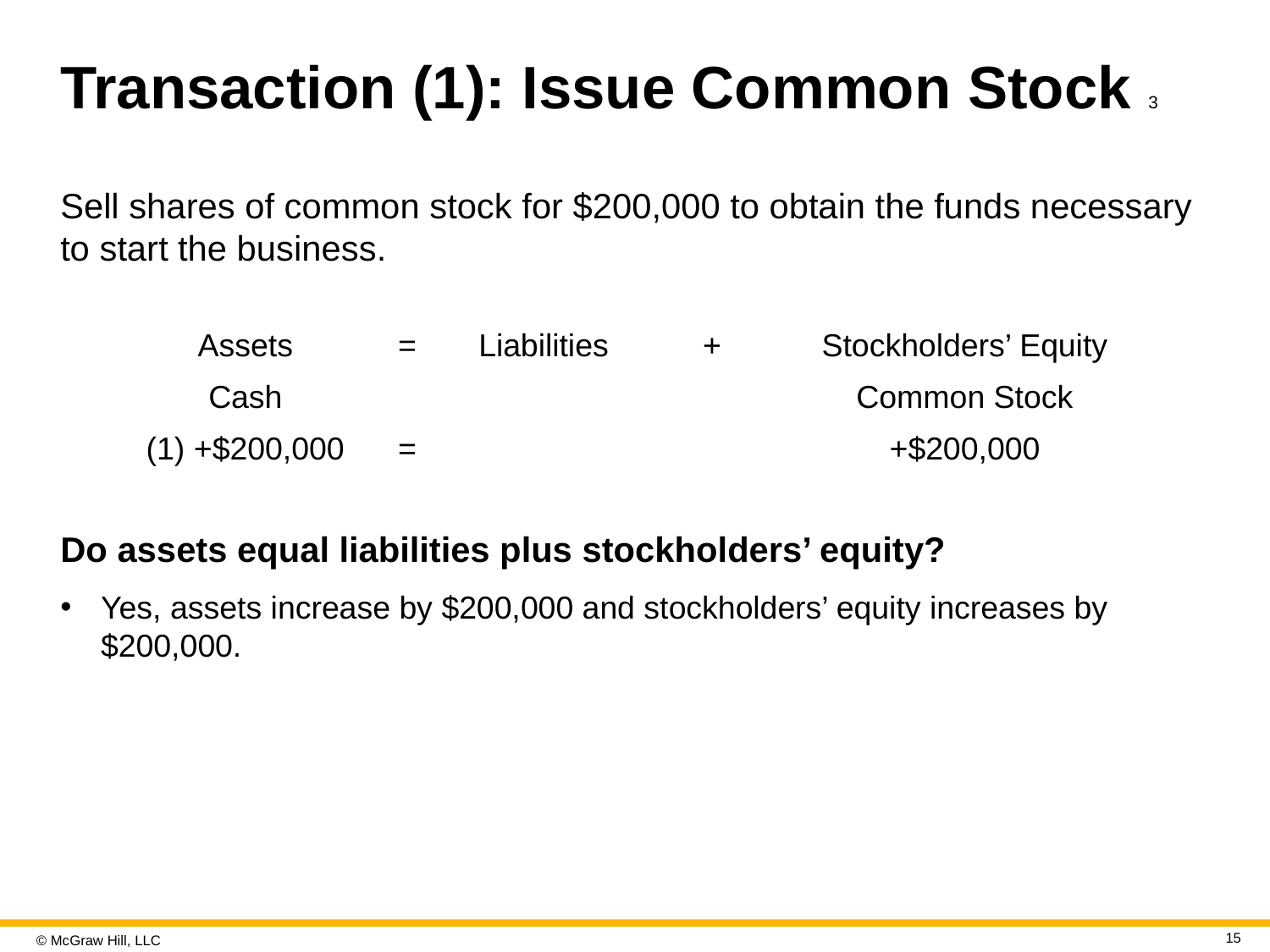

# Transaction (1): Issue Common Stock 3
Sell shares of common stock for $200,000 to obtain the funds necessary to start the business.
| Assets | = | Liabilities | + | Stockholders’ Equity |
| --- | --- | --- | --- | --- |
| Cash |  |  |  | Common Stock |
| (1) +$200,000 | = |  |  | +$200,000 |
Do assets equal liabilities plus stockholders’ equity?
Yes, assets increase by $200,000 and stockholders’ equity increases by $200,000.
15